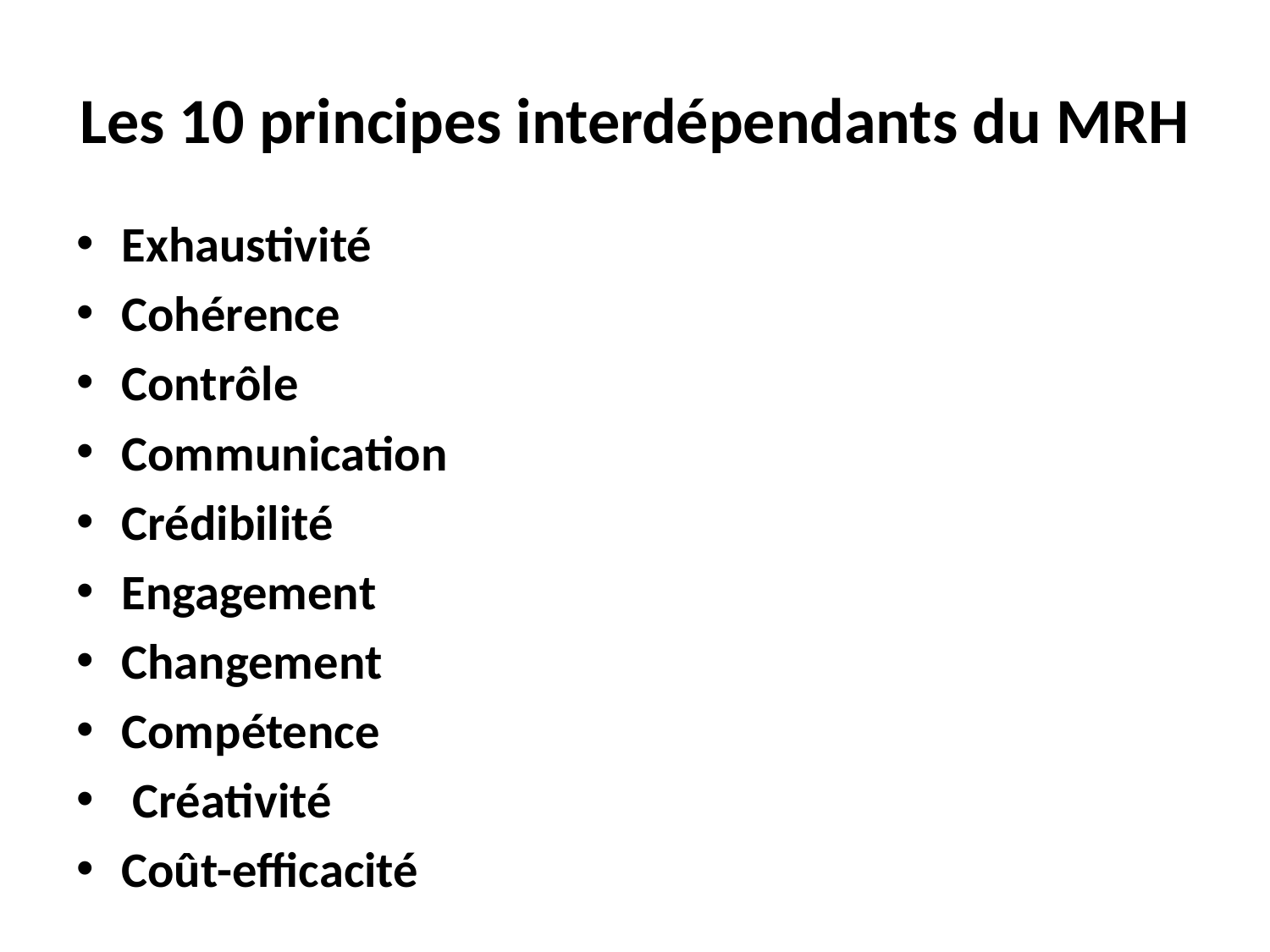

# Les 10 principes interdépendants du MRH
Exhaustivité
Cohérence
Contrôle
Communication
Crédibilité
Engagement
Changement
Compétence
 Créativité
Coût-efficacité